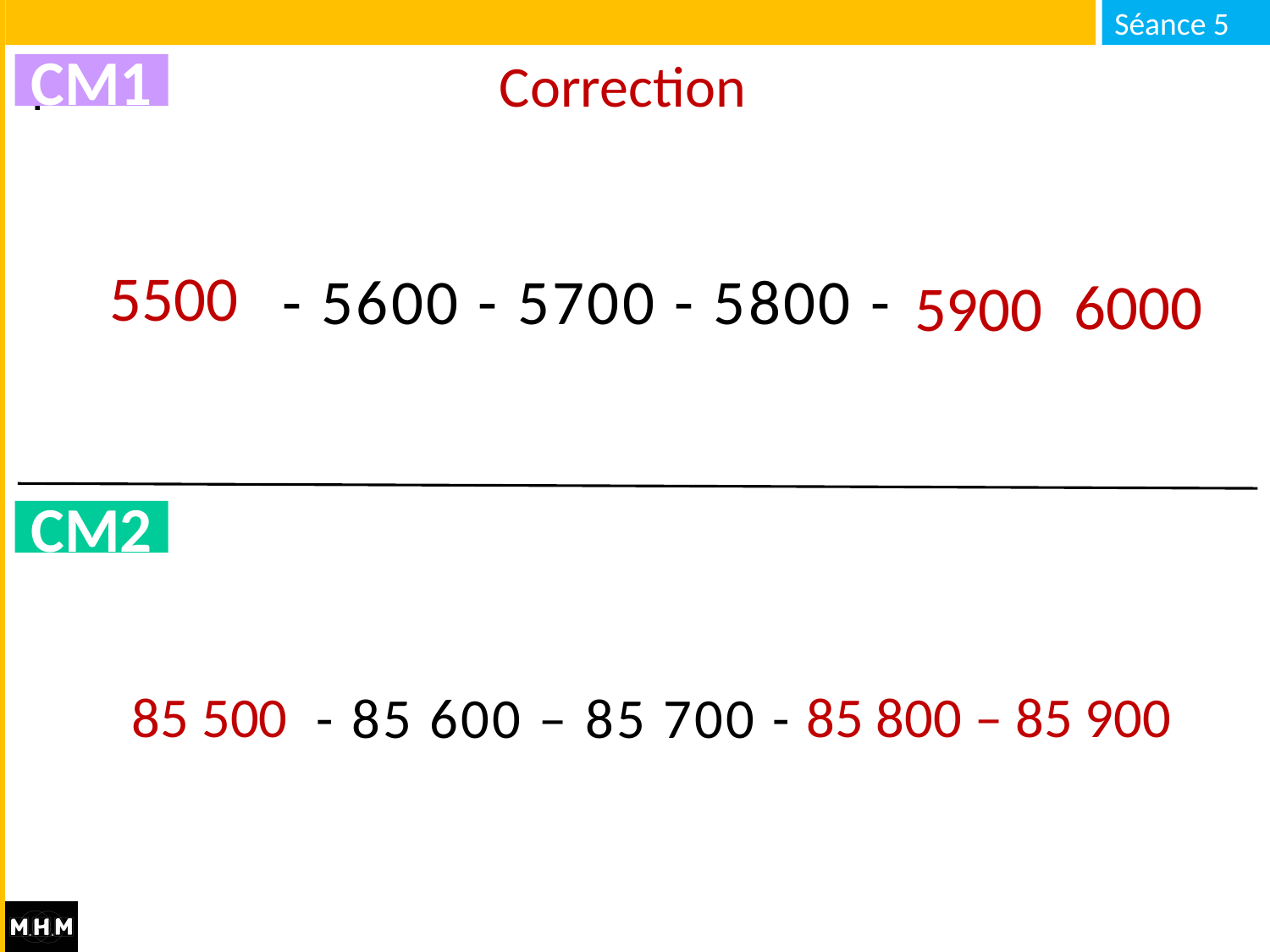

# Correction
CM1
5500
…  - 5600 - 5700 - 5800 -  …   -  …
6000
5900
CM2
85 800 – 85 900
85 500
…  - 85 600 – 85 700 -  …   -  …